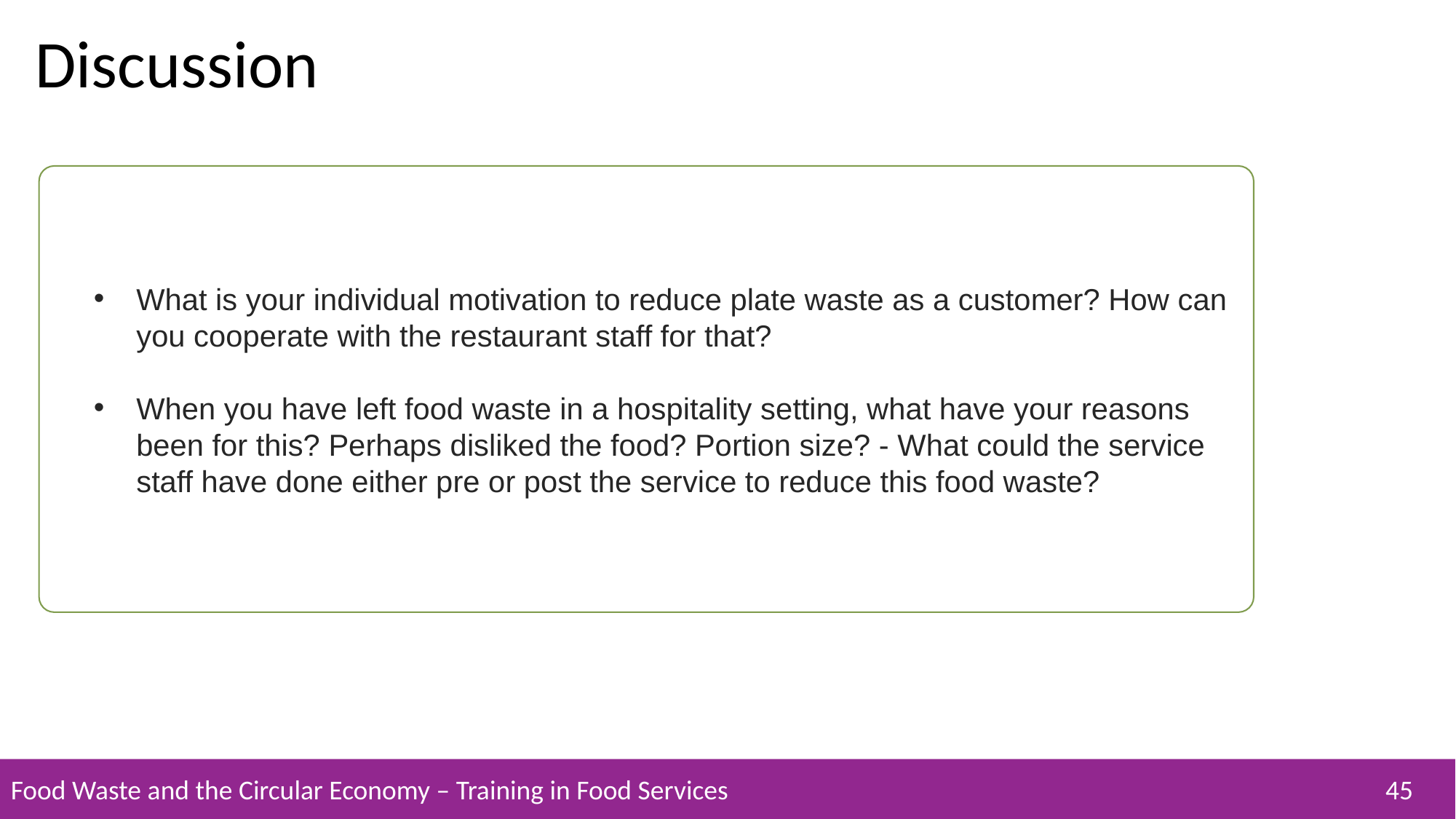

Discussion
What is your individual motivation to reduce plate waste as a customer? How can you cooperate with the restaurant staff for that?

When you have left food waste in a hospitality setting, what have your reasons been for this? Perhaps disliked the food? Portion size? - What could the service staff have done either pre or post the service to reduce this food waste?